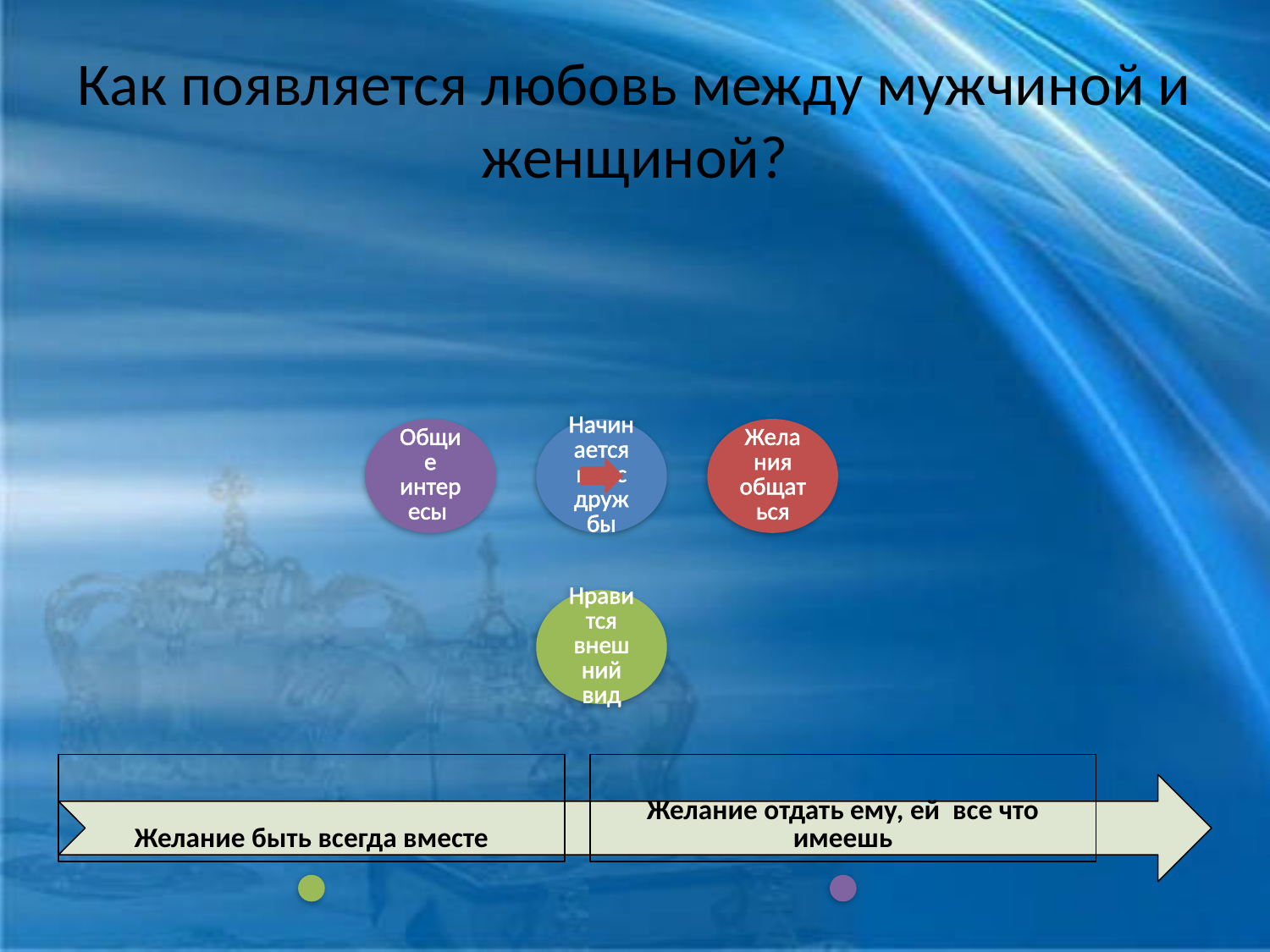

# Как появляется любовь между мужчиной и женщиной?
Желания общаться
Нравится внешний вид
Начинается все с дружбы
Общие интересы
Желание быть всегда вместе
Желание отдать ему, ей  все что имеешь